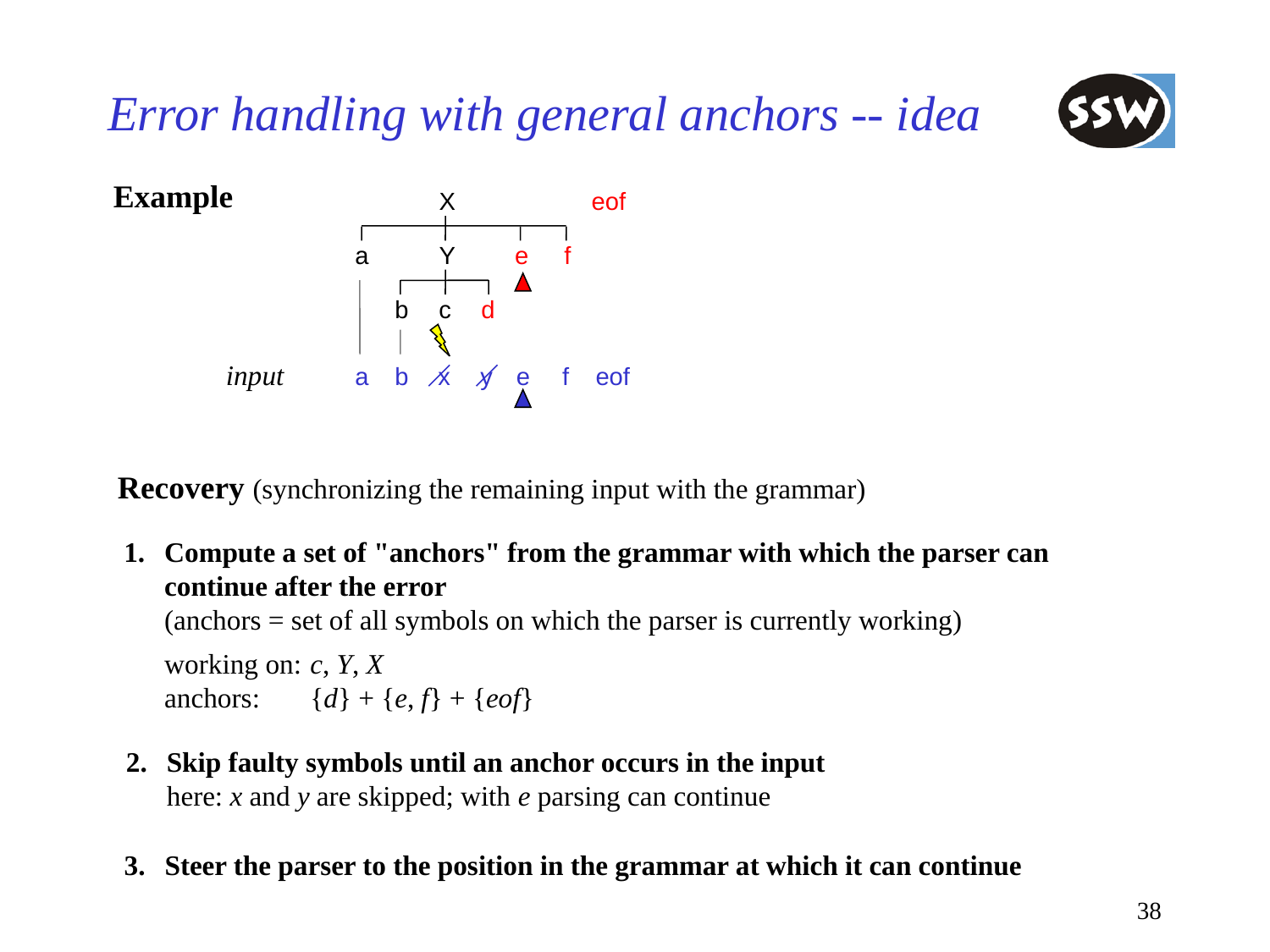

# Error handling with general anchors -- idea
Example
X
eof

a
Y
e
f

3.	Steer the parser to the position in the grammar at which it can continue

b
c
d

input
a
b
x
y
e
f
eof

2.	Skip faulty symbols until an anchor occurs in the input
	here: x and y are skipped; with e parsing can continue
Recovery (synchronizing the remaining input with the grammar)
1.	Compute a set of "anchors" from the grammar with which the parser can
	continue after the error
	(anchors = set of all symbols on which the parser is currently working)
	working on:	c, Y, X
	anchors:	{d} + {e, f} + {eof}
38